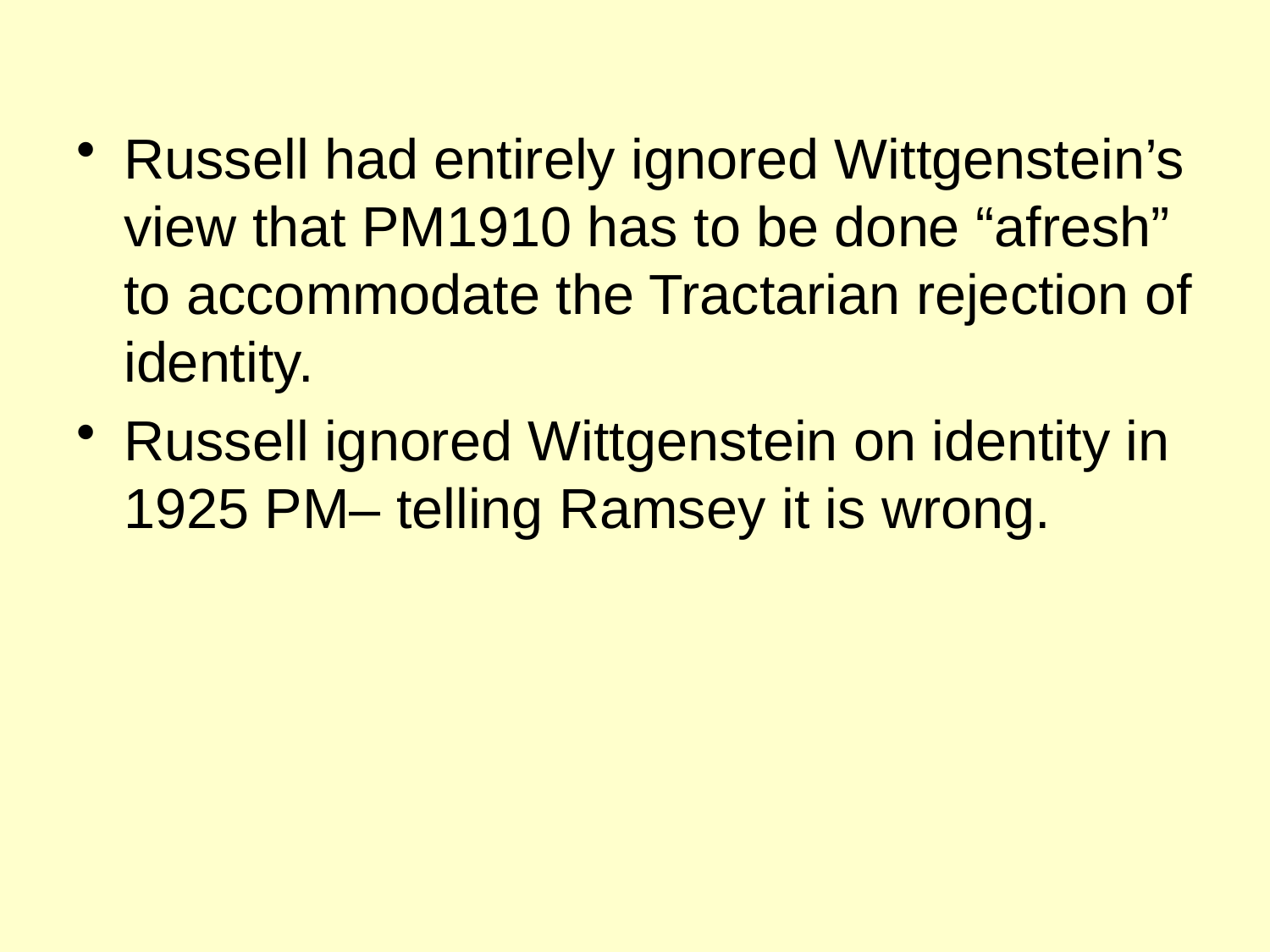

Russell had entirely ignored Wittgenstein’s view that PM1910 has to be done “afresh” to accommodate the Tractarian rejection of identity.
Russell ignored Wittgenstein on identity in 1925 PM– telling Ramsey it is wrong.